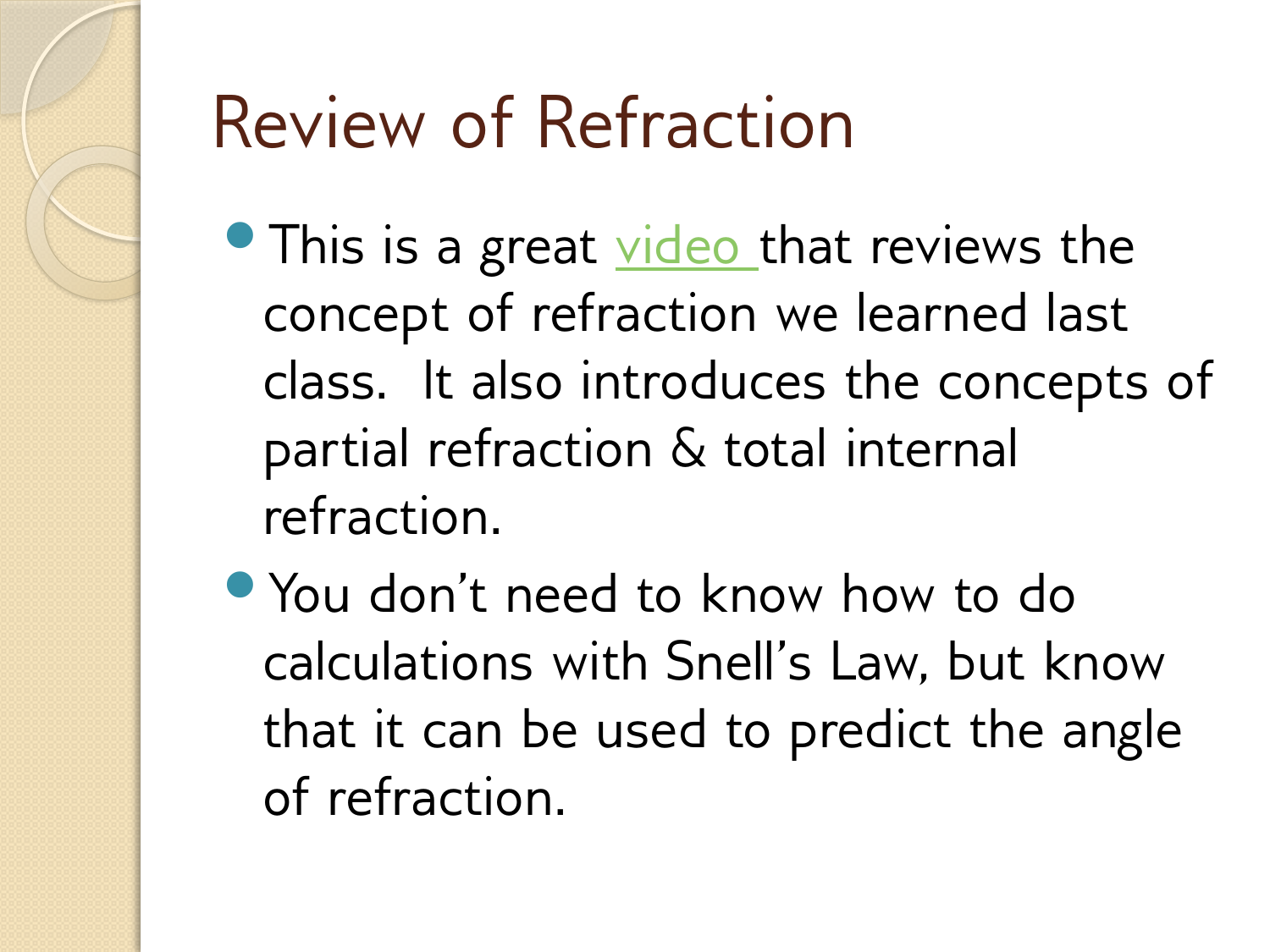

# Review of Refraction
This is a great video that reviews the concept of refraction we learned last class.  It also introduces the concepts of partial refraction & total internal refraction.
You don’t need to know how to do calculations with Snell’s Law, but know that it can be used to predict the angle of refraction.